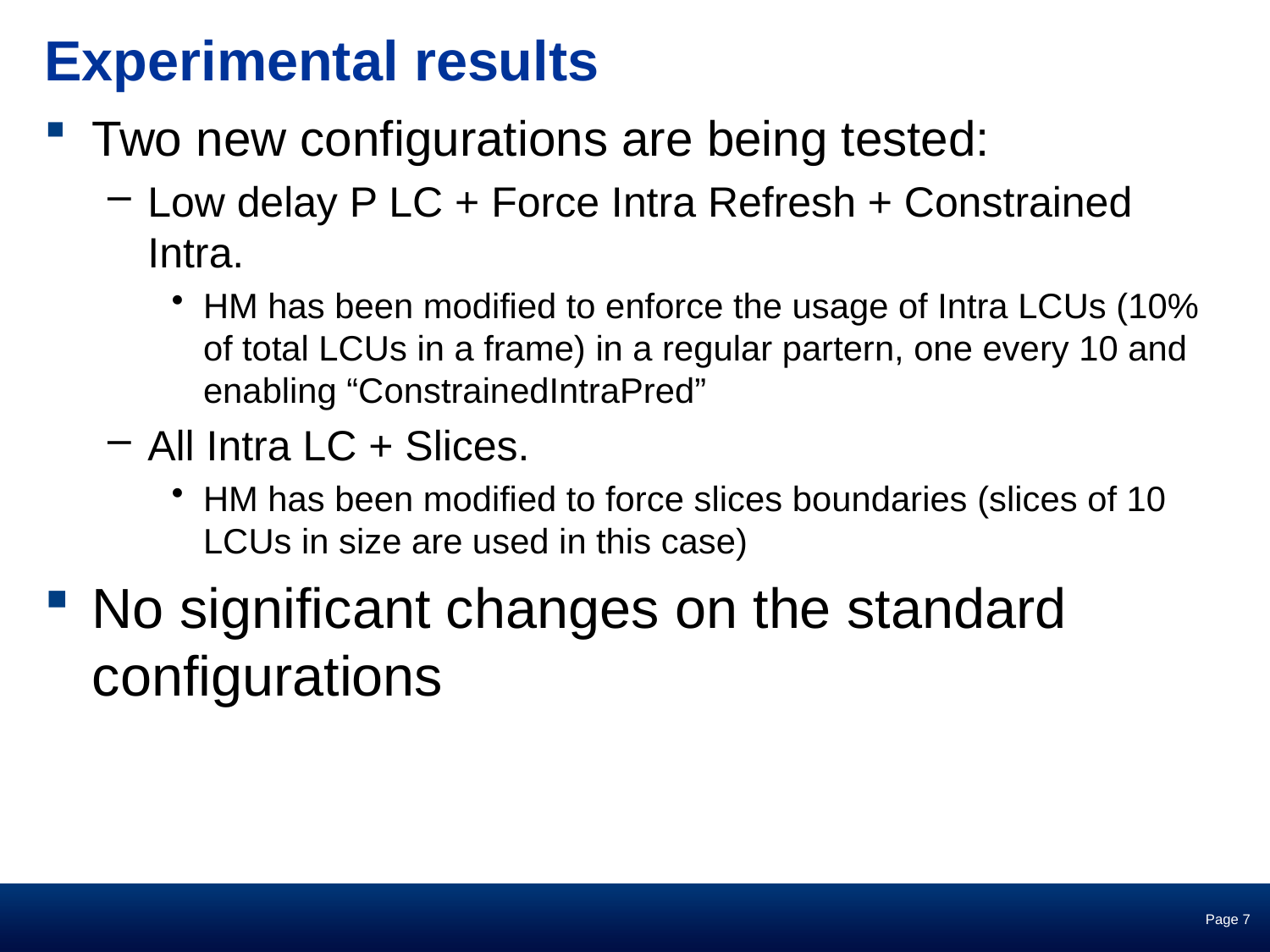

# Experimental results
Two new configurations are being tested:
Low delay P LC + Force Intra Refresh + Constrained Intra.
HM has been modified to enforce the usage of Intra LCUs (10% of total LCUs in a frame) in a regular partern, one every 10 and enabling “ConstrainedIntraPred”
All Intra LC + Slices.
HM has been modified to force slices boundaries (slices of 10 LCUs in size are used in this case)
No significant changes on the standard configurations